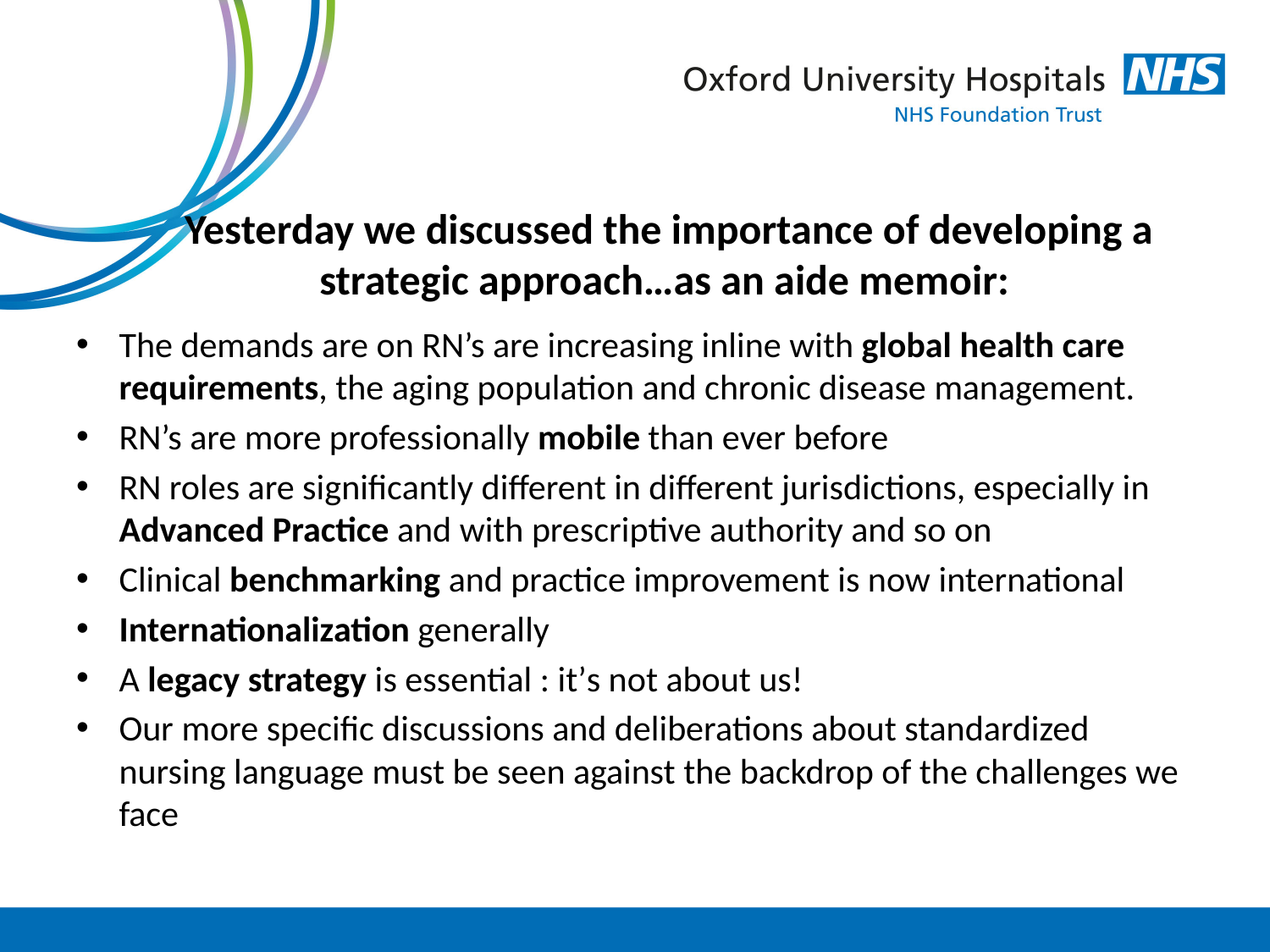

# Yesterday we discussed the importance of developing a strategic approach…as an aide memoir:
The demands are on RN’s are increasing inline with global health care requirements, the aging population and chronic disease management.
RN’s are more professionally mobile than ever before
RN roles are significantly different in different jurisdictions, especially in Advanced Practice and with prescriptive authority and so on
Clinical benchmarking and practice improvement is now international
Internationalization generally
A legacy strategy is essential : it’s not about us!
Our more specific discussions and deliberations about standardized nursing language must be seen against the backdrop of the challenges we face